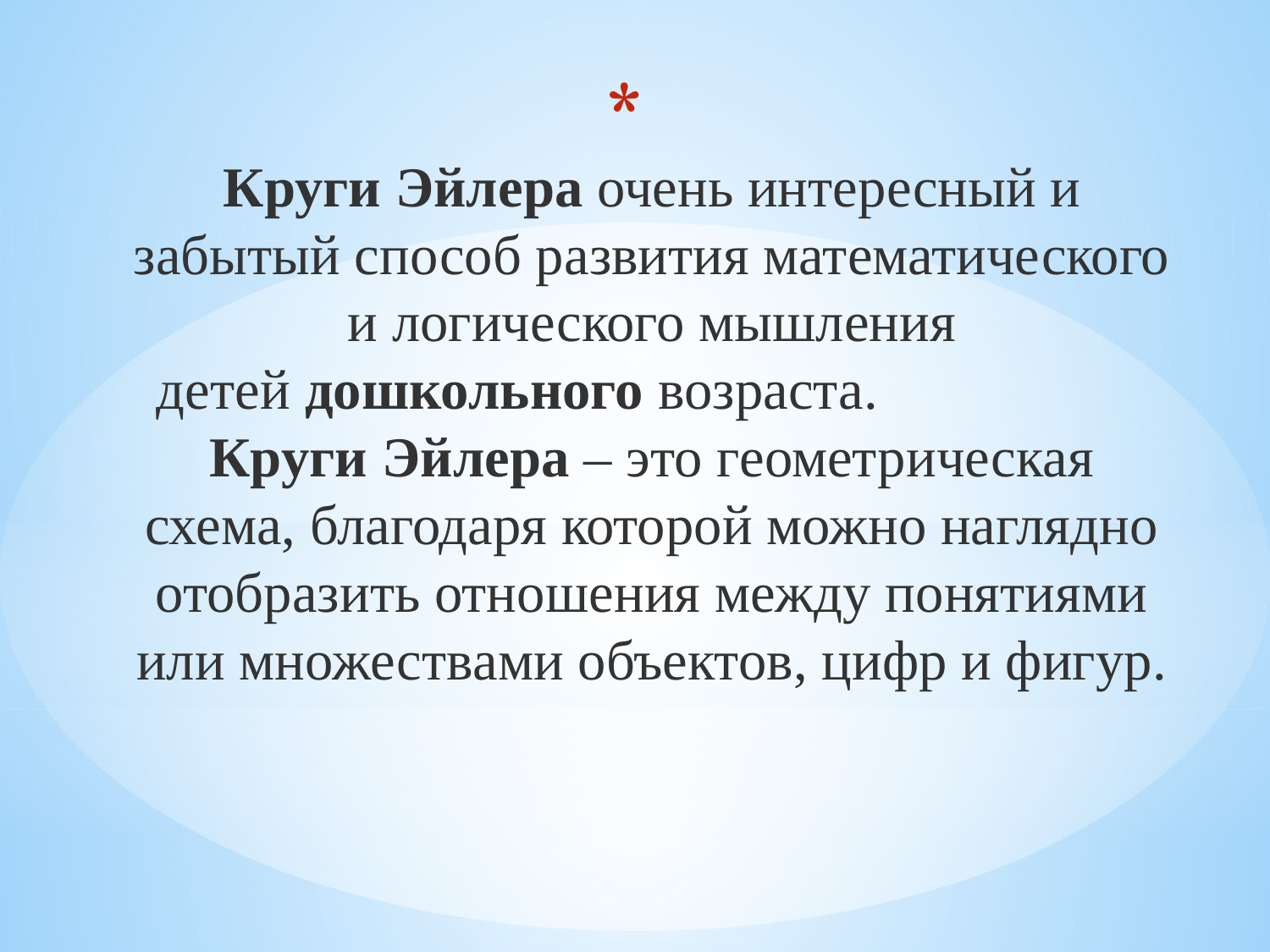

Круги Эйлера очень интересный и забытый способ развития математического и логического мышления детей дошкольного возраста.                    Круги Эйлера – это геометрическая схема, благодаря которой можно наглядно отобразить отношения между понятиями или множествами объектов, цифр и фигур.